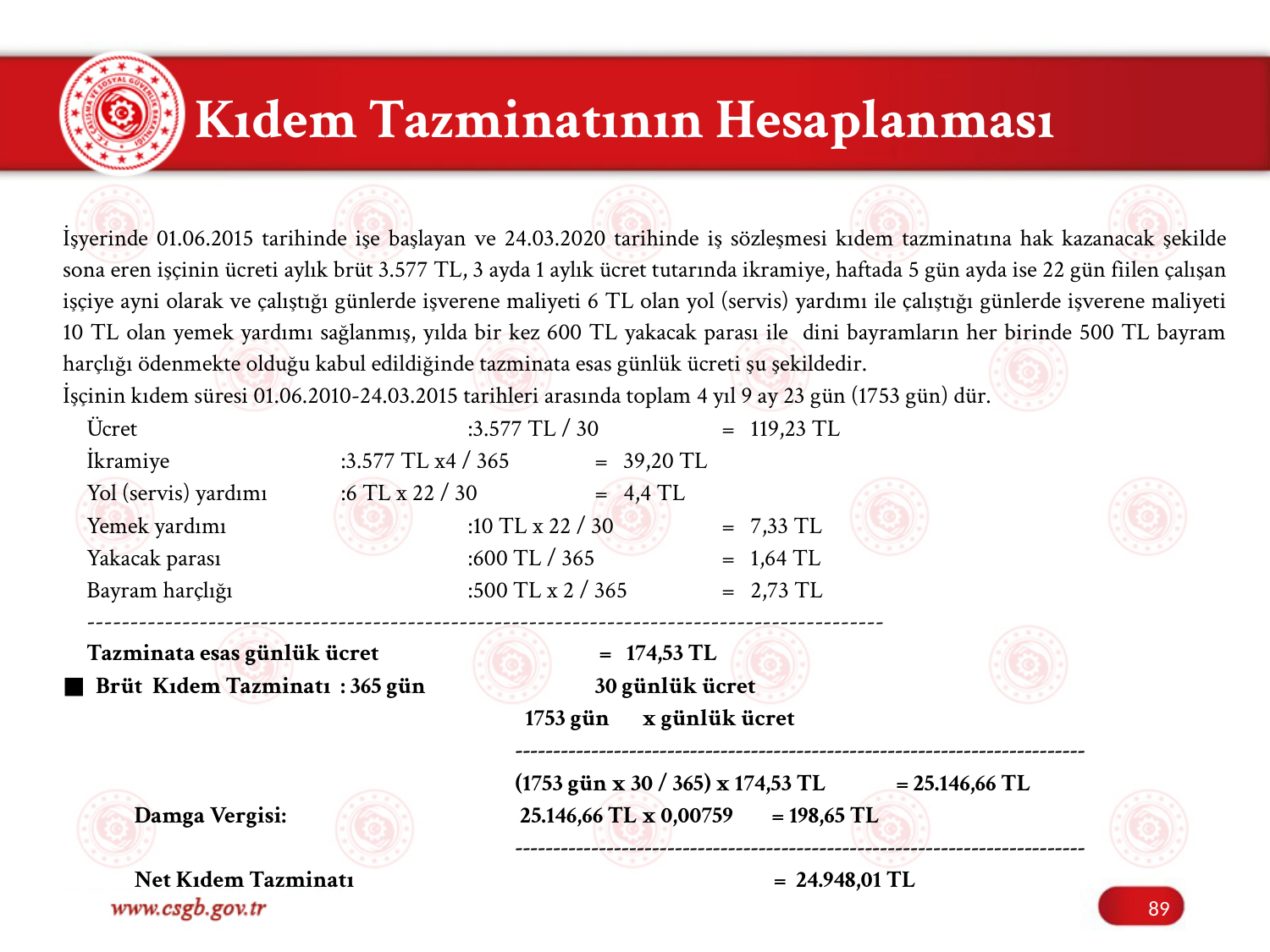

# Kıdem Tazminatının Hesaplanması
İşyerinde 01.06.2015 tarihinde işe başlayan ve 24.03.2020 tarihinde iş sözleşmesi kıdem tazminatına hak kazanacak şekilde sona eren işçinin ücreti aylık brüt 3.577 TL, 3 ayda 1 aylık ücret tutarında ikramiye, haftada 5 gün ayda ise 22 gün fiilen çalışan işçiye ayni olarak ve çalıştığı günlerde işverene maliyeti 6 TL olan yol (servis) yardımı ile çalıştığı günlerde işverene maliyeti 10 TL olan yemek yardımı sağlanmış, yılda bir kez 600 TL yakacak parası ile  dini bayramların her birinde 500 TL bayram harçlığı ödenmekte olduğu kabul edildiğinde tazminata esas günlük ücreti şu şekildedir.
İşçinin kıdem süresi 01.06.2010-24.03.2015 tarihleri arasında toplam 4 yıl 9 ay 23 gün (1753 gün) dür.
	Ücret			:3.577 TL / 30	=   119,23 TL
	İkramiye		:3.577 TL x4 / 365	=   39,20 TL
	Yol (servis) yardımı	:6 TL x 22 / 30  	=   4,4 TL
	Yemek yardımı		:10 TL x 22 / 30	=   7,33 TL
	Yakacak parası		:600 TL / 365	=   1,64 TL
	Bayram harçlığı		:500 TL x 2 / 365	=   2,73 TL
	--------------------------------------------------------------------------------------------
	Tazminata esas günlük ücret		 =   174,53 TL
■  Brüt  Kıdem Tazminatı 	: 365 gün		30 günlük ücret
				  1753 gün	x günlük ücret
				---------------------------------------------------------------------------
				(1753 gün x 30 / 365) x 174,53 TL	= 25.146,66 TL
	Damga Vergisi:		 25.146,66 TL x 0,00759        = 198,65 TL
				---------------------------------------------------------------------------
	Net Kıdem Tazminatı				 =  24.948,01 TL

89